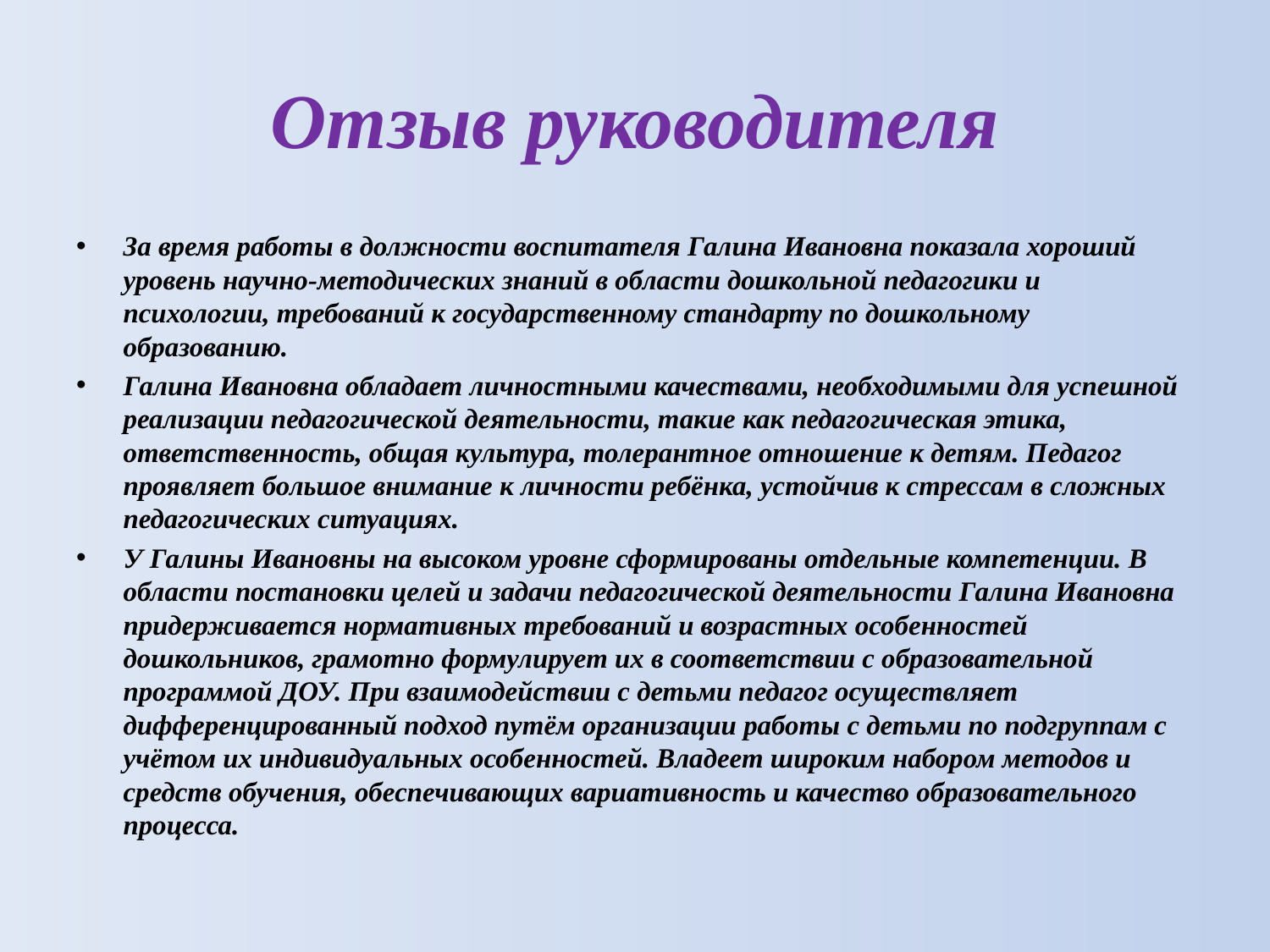

# Отзыв руководителя
За время работы в должности воспитателя Галина Ивановна показала хороший уровень научно-методических знаний в области дошкольной педагогики и психологии, требований к государственному стандарту по дошкольному образованию.
Галина Ивановна обладает личностными качествами, необходимыми для успешной реализации педагогической деятельности, такие как педагогическая этика, ответственность, общая культура, толерантное отношение к детям. Педагог проявляет большое внимание к личности ребёнка, устойчив к стрессам в сложных педагогических ситуациях.
У Галины Ивановны на высоком уровне сформированы отдельные компетенции. В области постановки целей и задачи педагогической деятельности Галина Ивановна придерживается нормативных требований и возрастных особенностей дошкольников, грамотно формулирует их в соответствии с образовательной программой ДОУ. При взаимодействии с детьми педагог осуществляет дифференцированный подход путём организации работы с детьми по подгруппам с учётом их индивидуальных особенностей. Владеет широким набором методов и средств обучения, обеспечивающих вариативность и качество образовательного процесса.